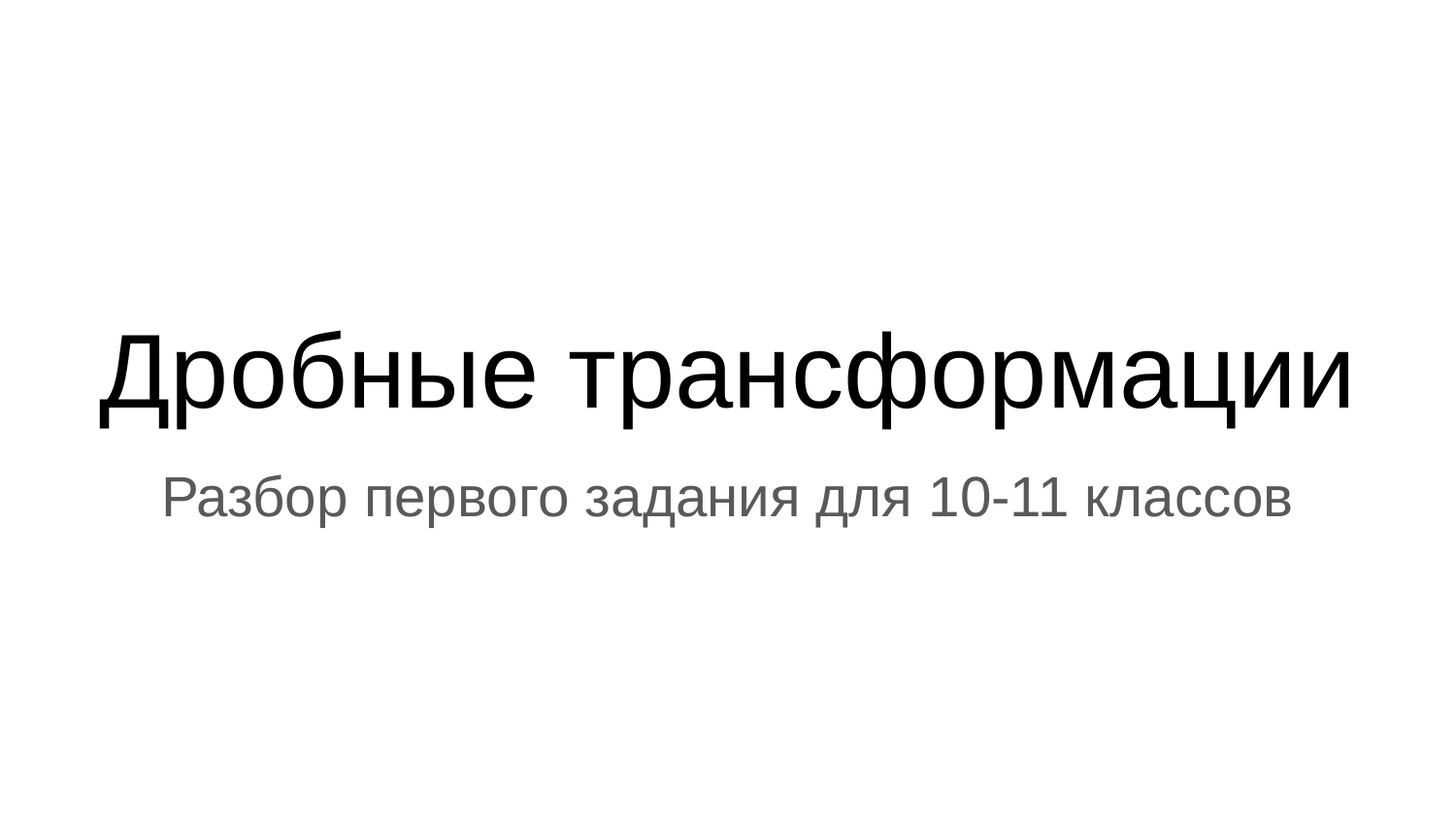

# Дробные трансформации
Разбор первого задания для 10-11 классов